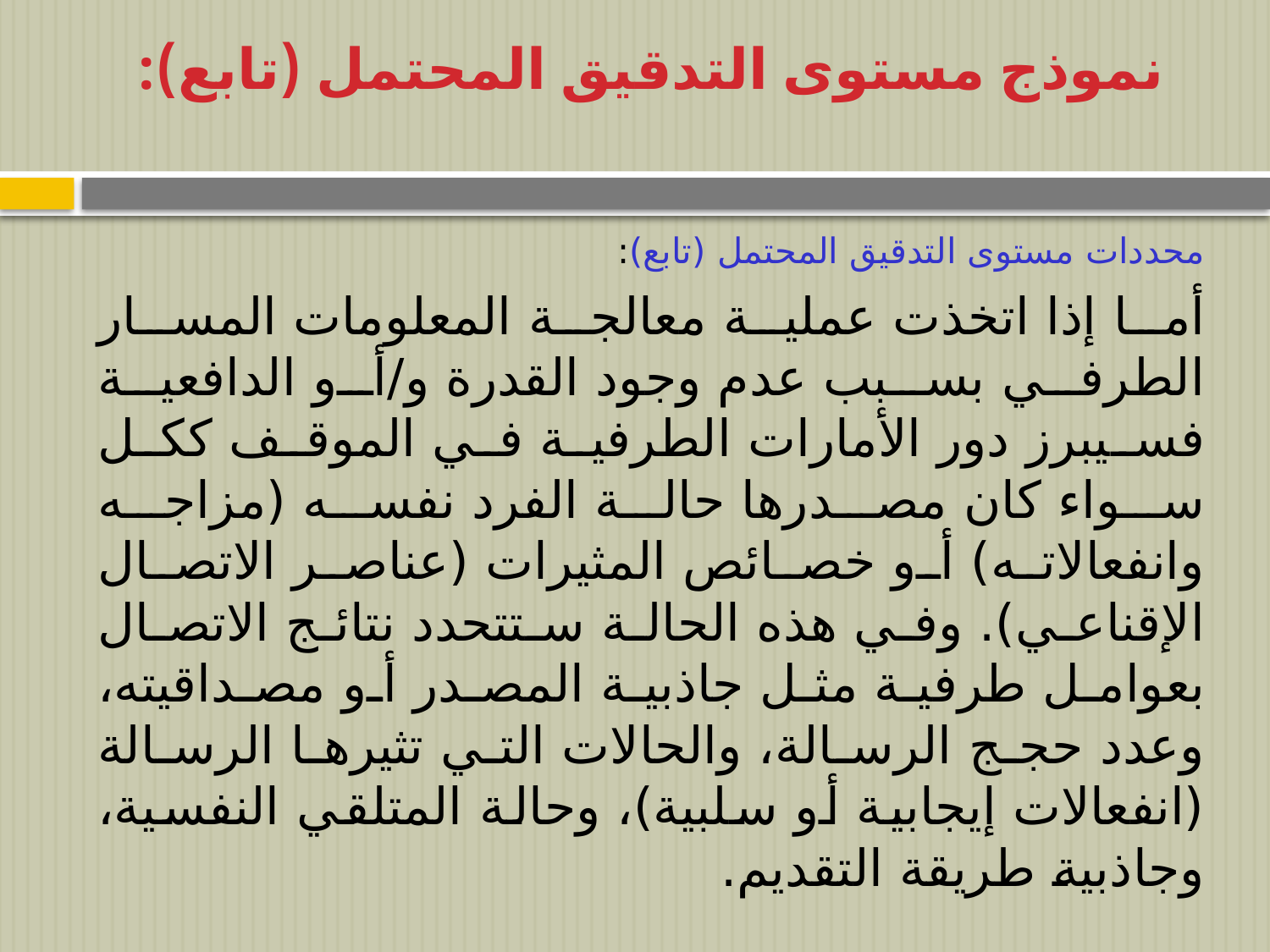

# نموذج مستوى التدقيق المحتمل (تابع):
محددات مستوى التدقيق المحتمل (تابع):
أما إذا اتخذت عملية معالجة المعلومات المسار الطرفي بسبب عدم وجود القدرة و/أو الدافعية فسيبرز دور الأمارات الطرفية في الموقف ككل سواء كان مصدرها حالة الفرد نفسه (مزاجه وانفعالاته) أو خصائص المثيرات (عناصر الاتصال الإقناعي). وفي هذه الحالة ستتحدد نتائج الاتصال بعوامل طرفية مثل جاذبية المصدر أو مصداقيته، وعدد حجج الرسالة، والحالات التي تثيرها الرسالة (انفعالات إيجابية أو سلبية)، وحالة المتلقي النفسية، وجاذبية طريقة التقديم.